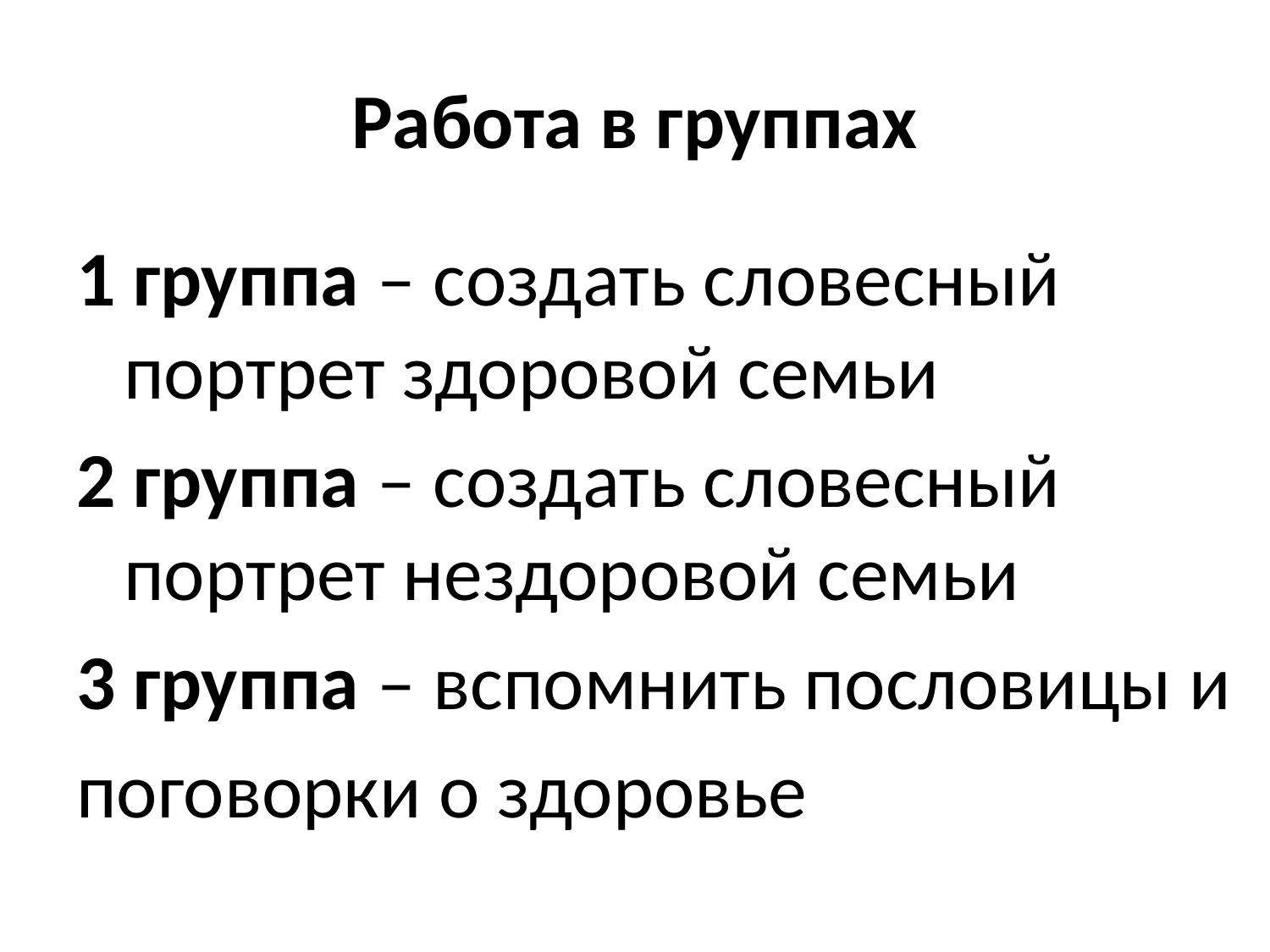

# Работа в группах
1 группа – создать словесный портрет здоровой семьи
2 группа – создать словесный  портрет нездоровой семьи
3 группа – вспомнить пословицы и
поговорки о здоровье